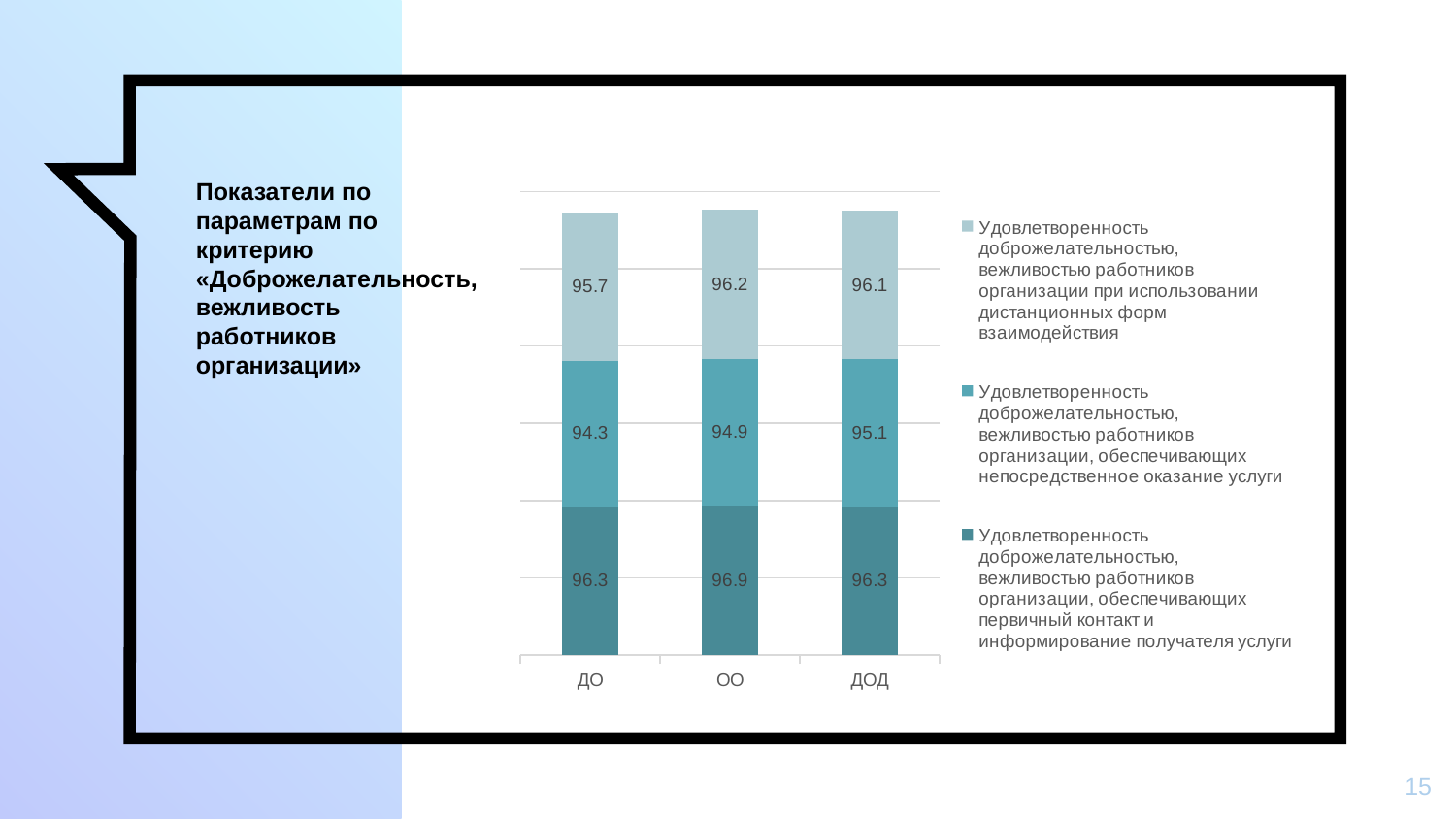

Показатели по параметрам по критерию «Доброжелательность, вежливость работников организации»

### Chart

| Category | Удовлетворенность доброжелательностью, вежливостью работников организации, обеспечивающих первичный контакт и информирование получателя услуги  | Удовлетворенность доброжелательностью, вежливостью работников организации, обеспечивающих непосредственное оказание услуги  | Удовлетворенность доброжелательностью, вежливостью работников организации при использовании дистанционных форм взаимодействия  |
|---|---|---|---|
| ДО | 96.3 | 94.3 | 95.7 |
| ОО | 96.9 | 94.9 | 96.2 |
| ДОД | 96.3 | 95.1 | 96.1 |
15